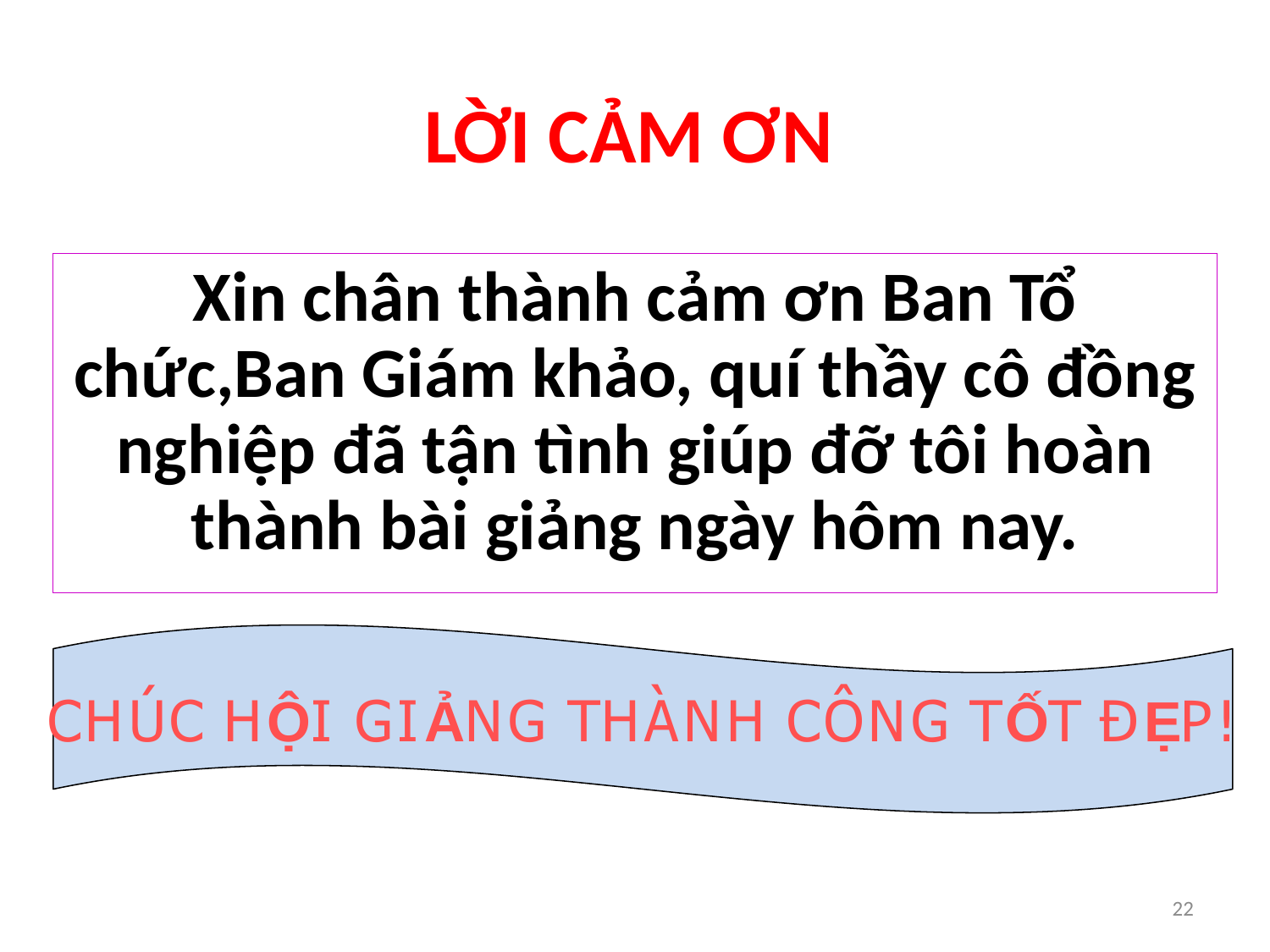

# LỜI CẢM ƠN
Xin chân thành cảm ơn Ban Tổ chức,Ban Giám khảo, quí thầy cô đồng nghiệp đã tận tình giúp đỡ tôi hoàn thành bài giảng ngày hôm nay.
CHÚC HỘI GIẢNG THÀNH CÔNG TỐT ĐẸP!
22